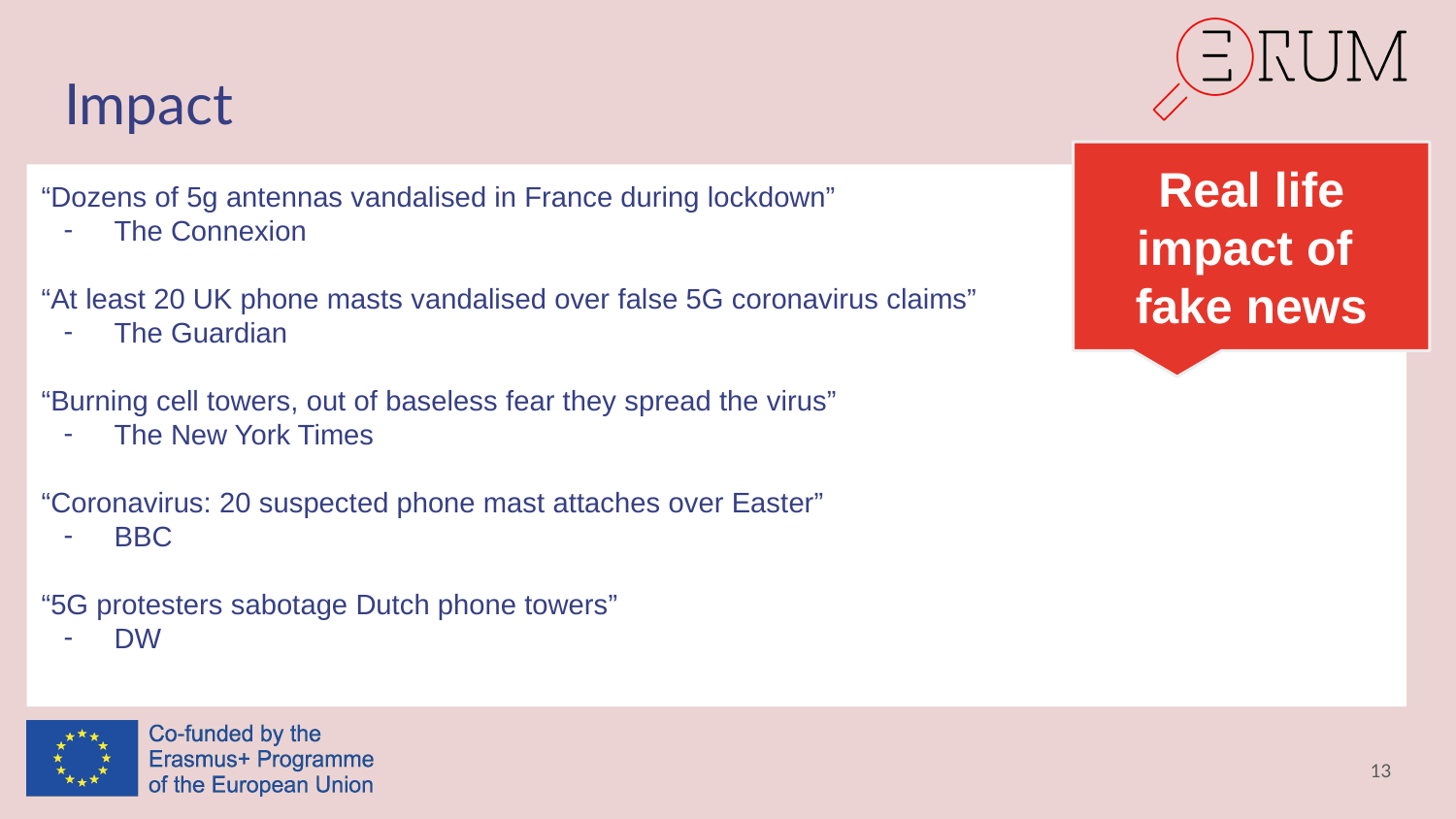

# Impact
Real life impact of
fake news
“Dozens of 5g antennas vandalised in France during lockdown”
The Connexion

“At least 20 UK phone masts vandalised over false 5G coronavirus claims”
The Guardian

“Burning cell towers, out of baseless fear they spread the virus”
The New York Times

“Coronavirus: 20 suspected phone mast attaches over Easter”
BBC

“5G protesters sabotage Dutch phone towers”
DW

13